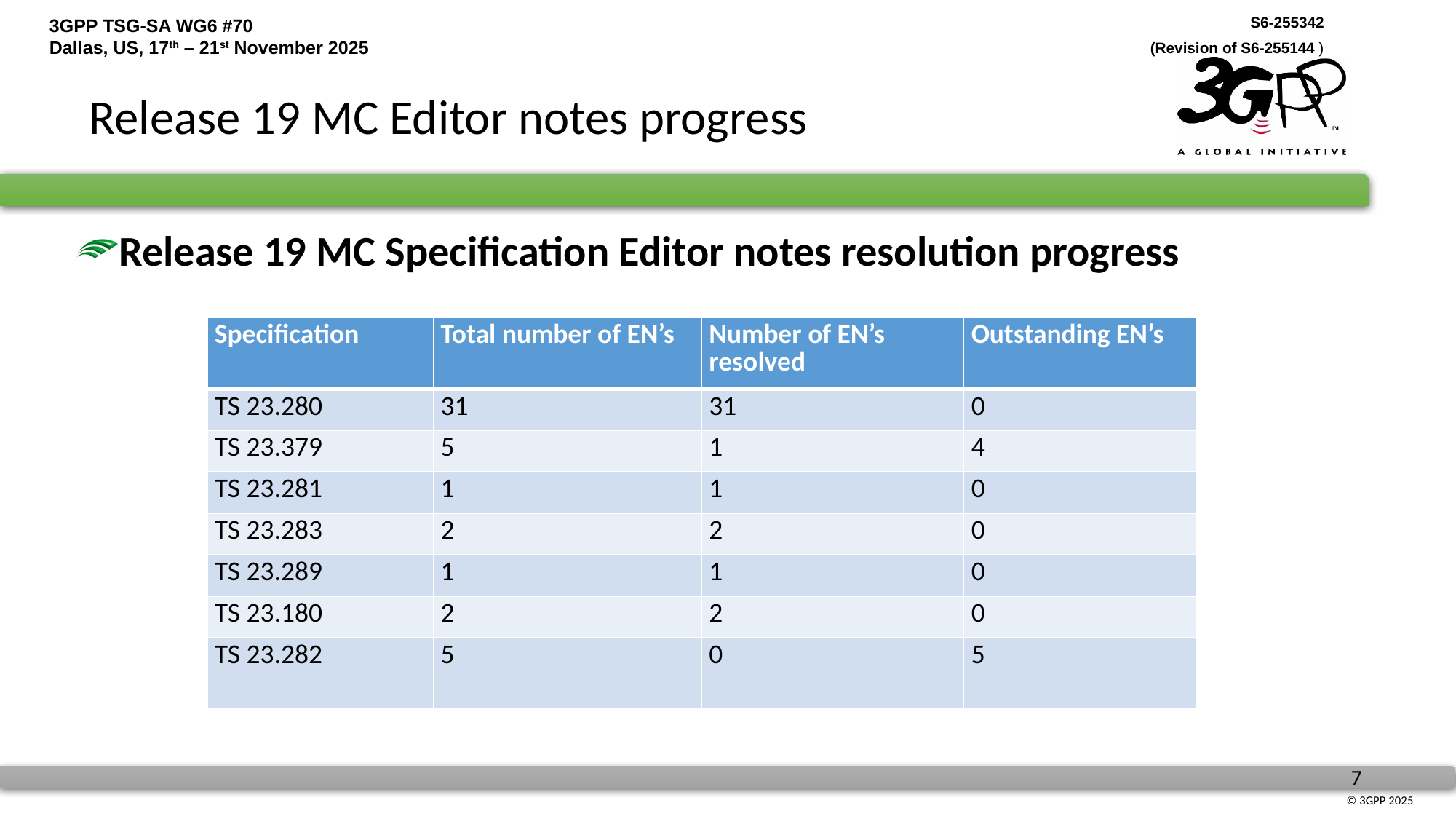

# Release 19 MC Editor notes progress
Release 19 MC Specification Editor notes resolution progress

| Specification | Total number of EN’s | Number of EN’s resolved | Outstanding EN’s |
| --- | --- | --- | --- |
| TS 23.280 | 31 | 31 | 0 |
| TS 23.379 | 5 | 1 | 4 |
| TS 23.281 | 1 | 1 | 0 |
| TS 23.283 | 2 | 2 | 0 |
| TS 23.289 | 1 | 1 | 0 |
| TS 23.180 | 2 | 2 | 0 |
| TS 23.282 | 5 | 0 | 5 |